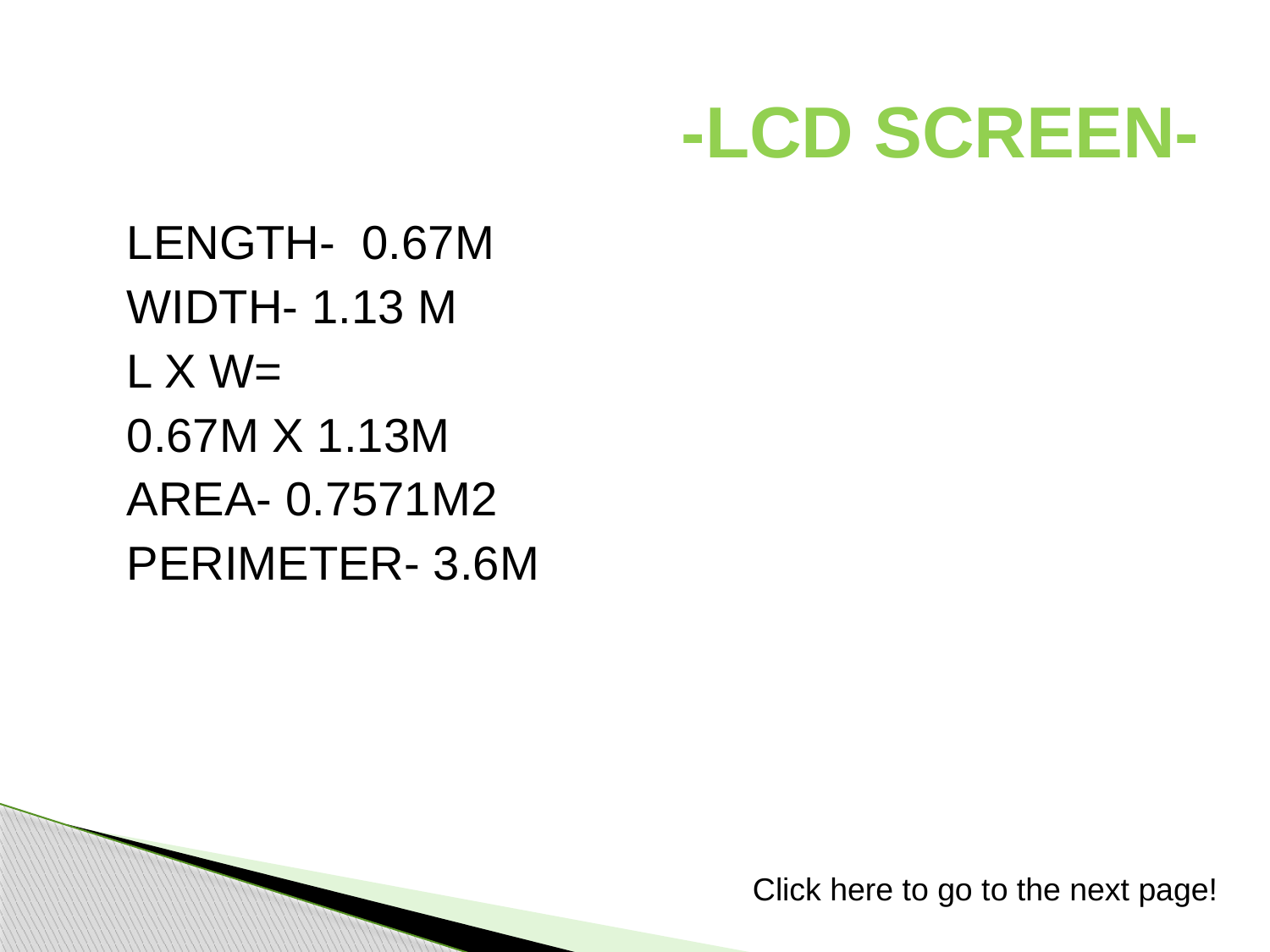

# -LCD SCREEN-
	LENGTH-  0.67M
	WIDTH- 1.13 M
	L X W=
	0.67M X 1.13M
	AREA- 0.7571M2
	PERIMETER- 3.6M
Click here to go to the next page!